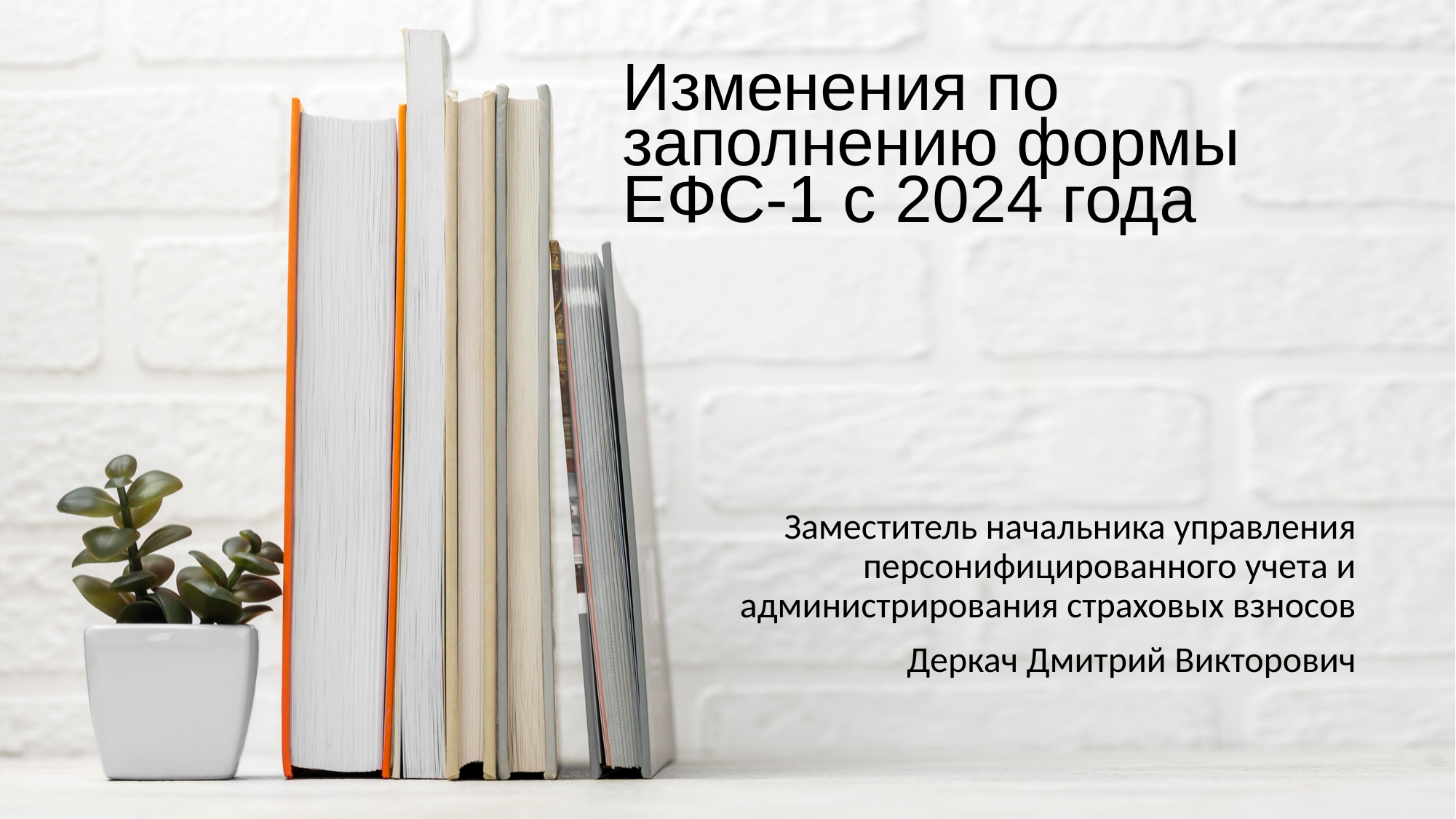

Изменения по заполнению формы
ЕФС-1 с 2024 года
Заместитель начальника управления персонифицированного учета и администрирования страховых взносов
Деркач Дмитрий Викторович